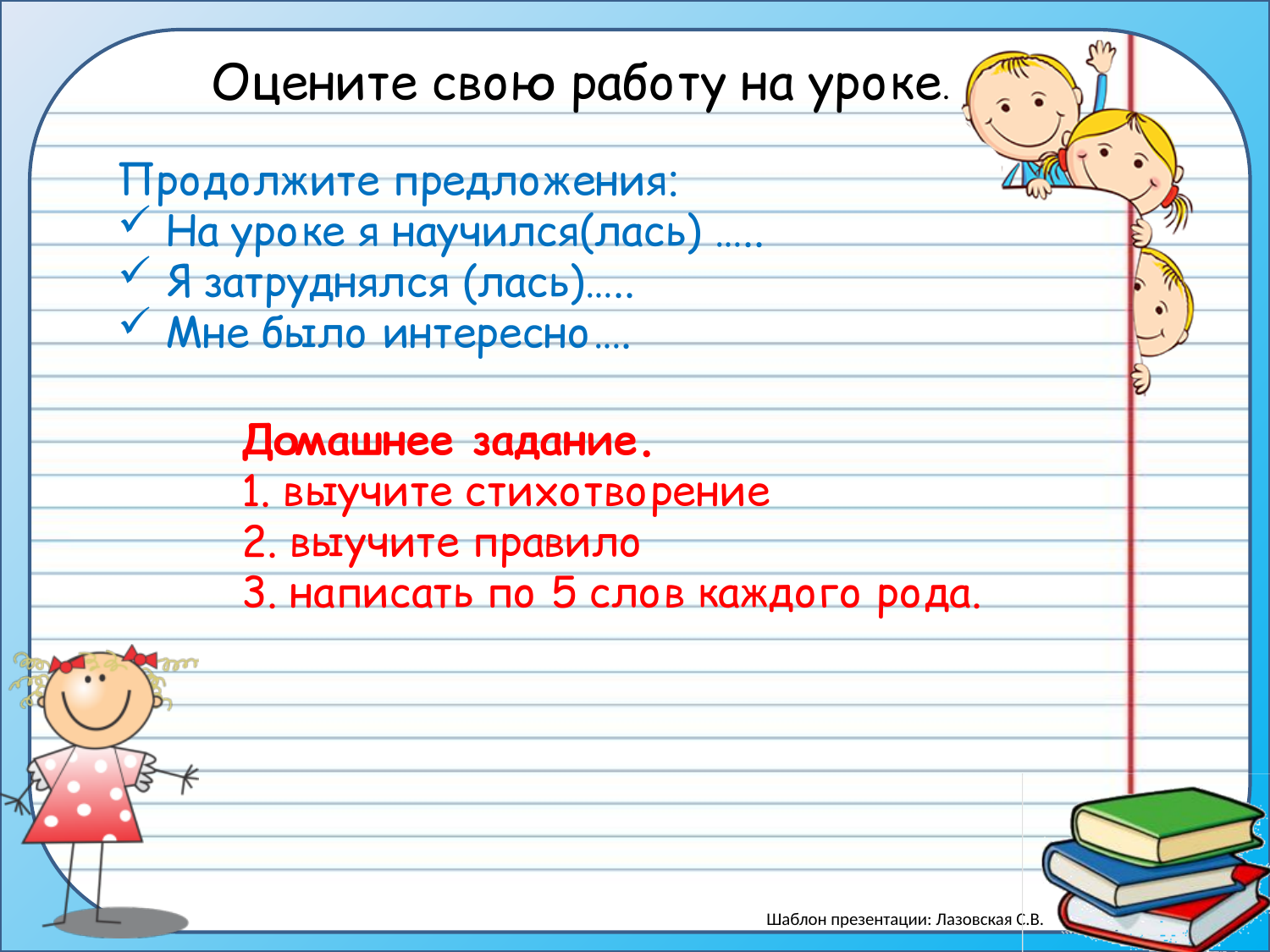

Оцените свою работу на уроке.
Продолжите предложения:
На уроке я научился(лась) …..
Я затруднялся (лась)…..
Мне было интересно….
Домашнее задание.
1. выучите стихотворение
2. выучите правило
3. написать по 5 слов каждого рода.